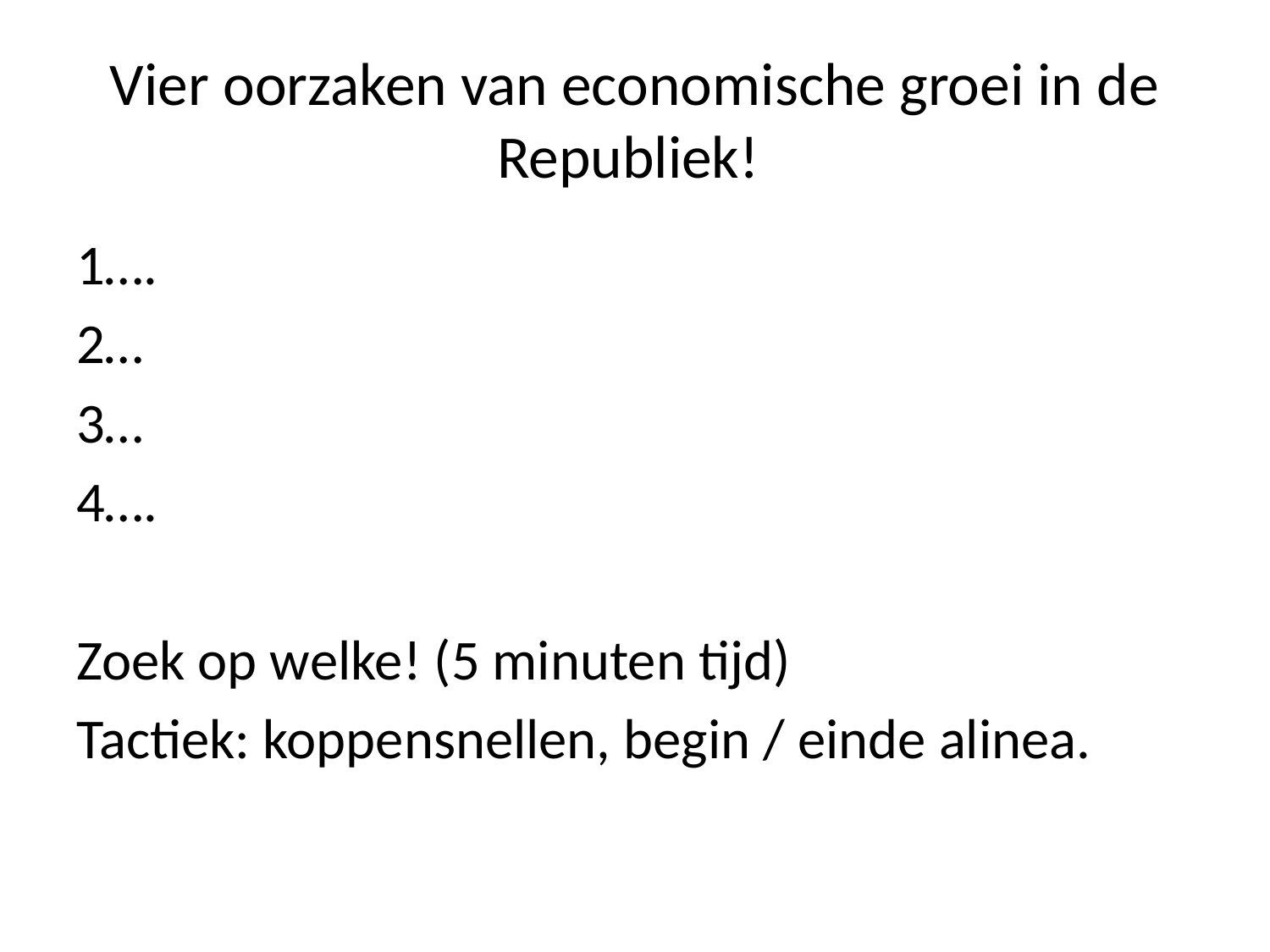

# Vier oorzaken van economische groei in de Republiek!
1….
2…
3…
4….

Zoek op welke! (5 minuten tijd)
Tactiek: koppensnellen, begin / einde alinea.